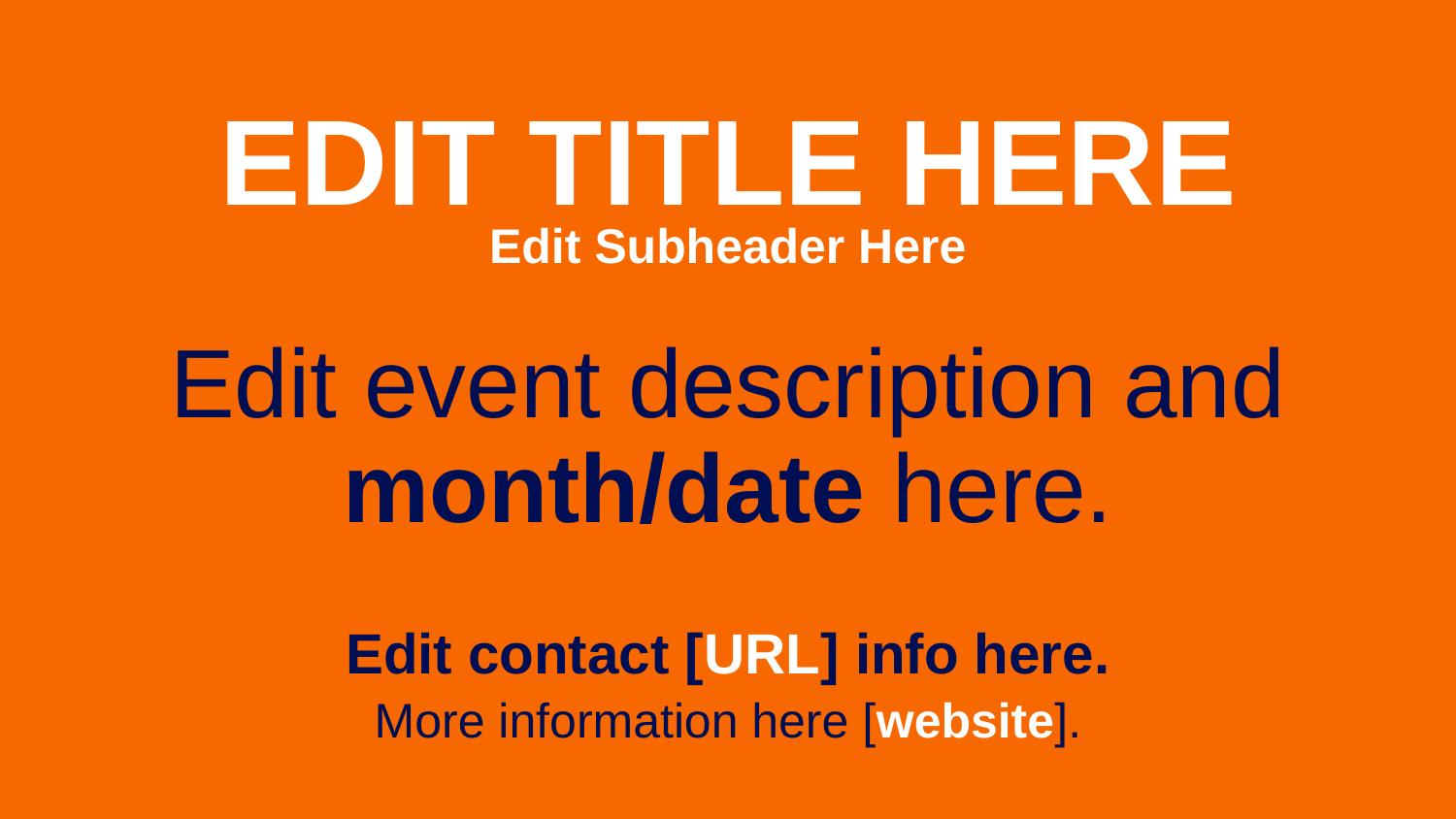

# EDIT TITLE HERE
Edit Subheader Here
Edit event description and month/date here.

Edit contact [URL] info here.
More information here [website].